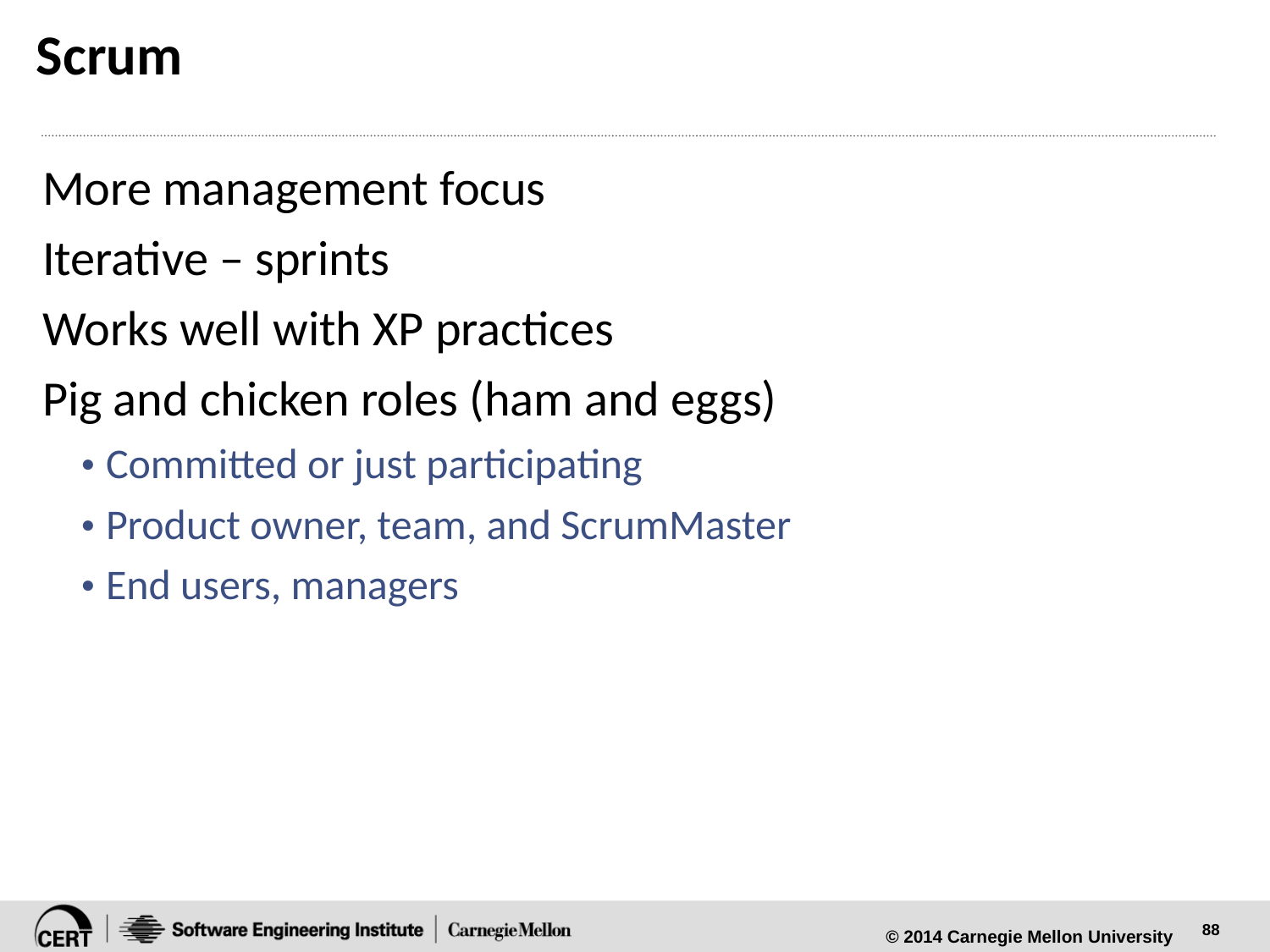

# Scrum
More management focus
Iterative – sprints
Works well with XP practices
Pig and chicken roles (ham and eggs)
Committed or just participating
Product owner, team, and ScrumMaster
End users, managers